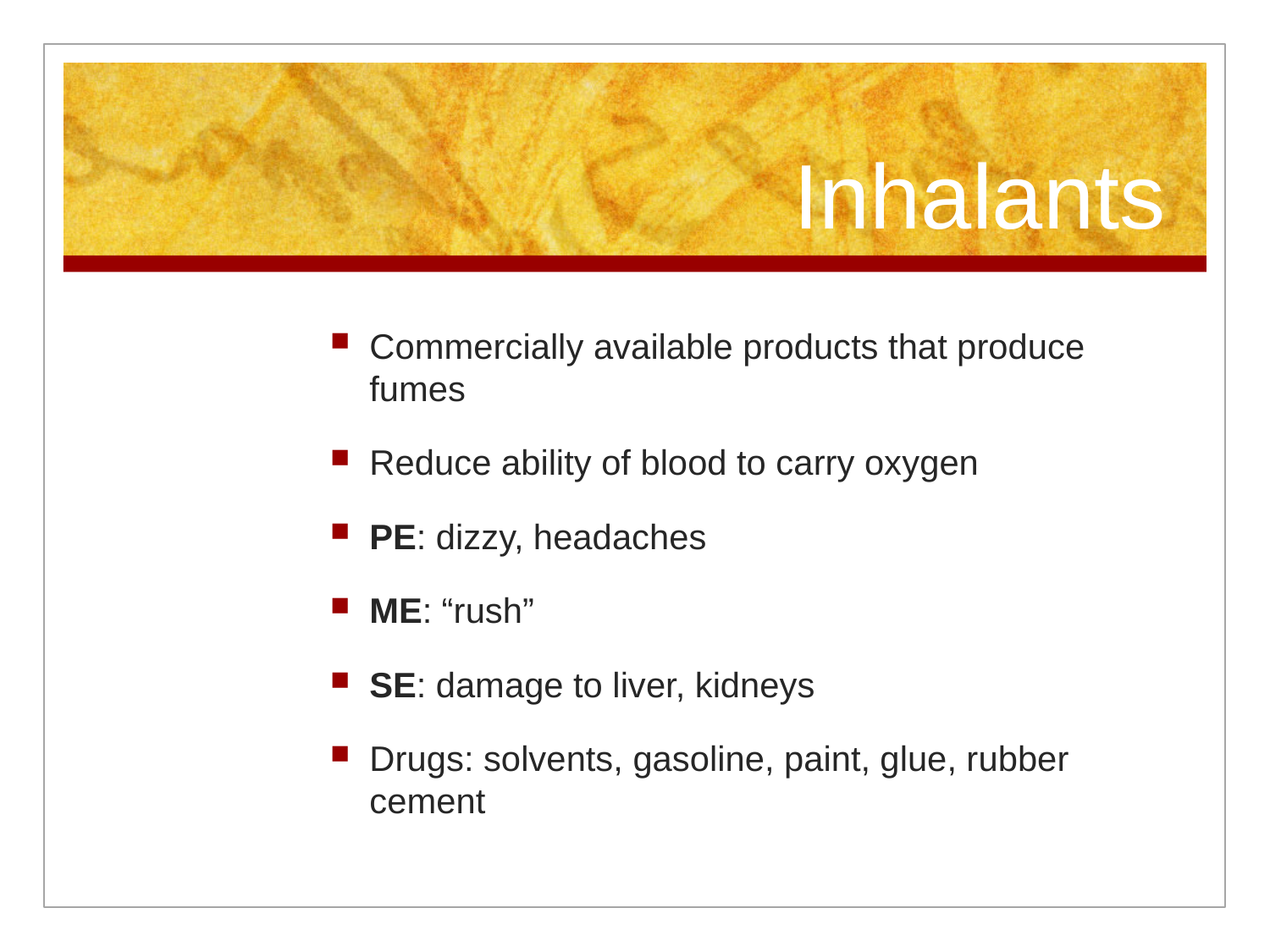

# Inhalants
Commercially available products that produce fumes
Reduce ability of blood to carry oxygen
PE: dizzy, headaches
ME: “rush”
SE: damage to liver, kidneys
Drugs: solvents, gasoline, paint, glue, rubber cement